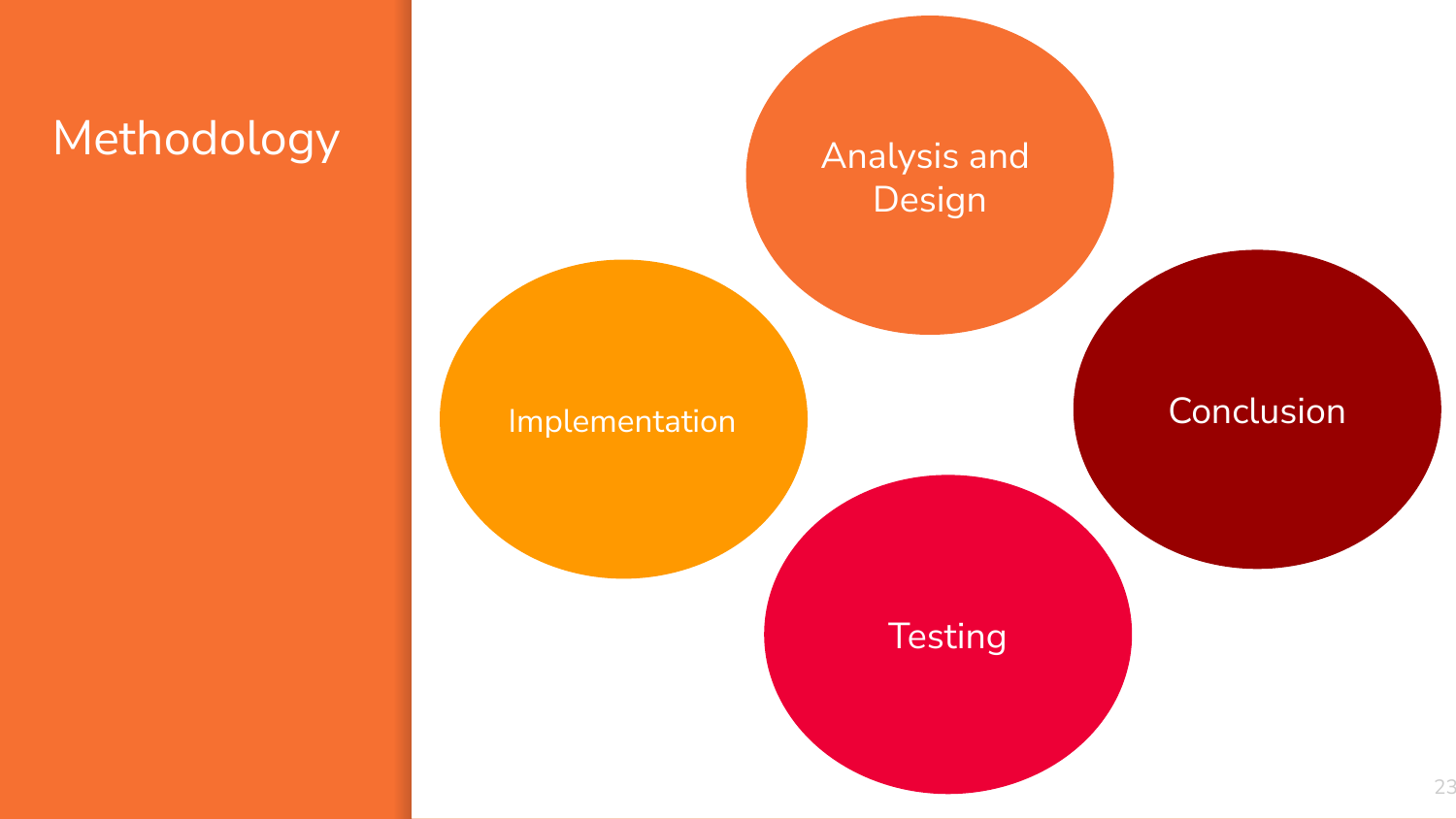

Analysis and
Design
# Methodology

Conclusion
Implementation
Testing
23